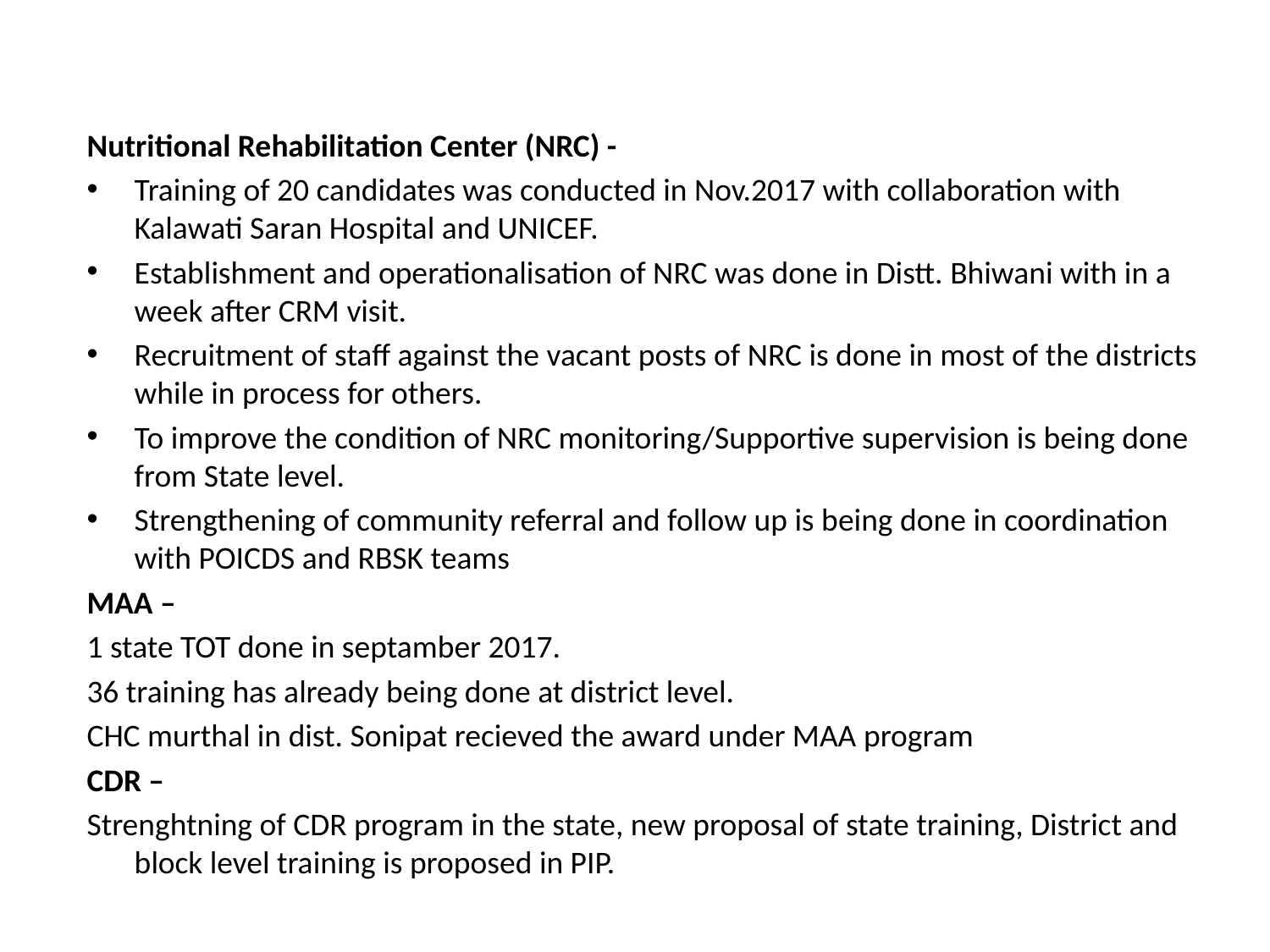

Nutritional Rehabilitation Center (NRC) -
Training of 20 candidates was conducted in Nov.2017 with collaboration with Kalawati Saran Hospital and UNICEF.
Establishment and operationalisation of NRC was done in Distt. Bhiwani with in a week after CRM visit.
Recruitment of staff against the vacant posts of NRC is done in most of the districts while in process for others.
To improve the condition of NRC monitoring/Supportive supervision is being done from State level.
Strengthening of community referral and follow up is being done in coordination with POICDS and RBSK teams
MAA –
1 state TOT done in septamber 2017.
36 training has already being done at district level.
CHC murthal in dist. Sonipat recieved the award under MAA program
CDR –
Strenghtning of CDR program in the state, new proposal of state training, District and block level training is proposed in PIP.